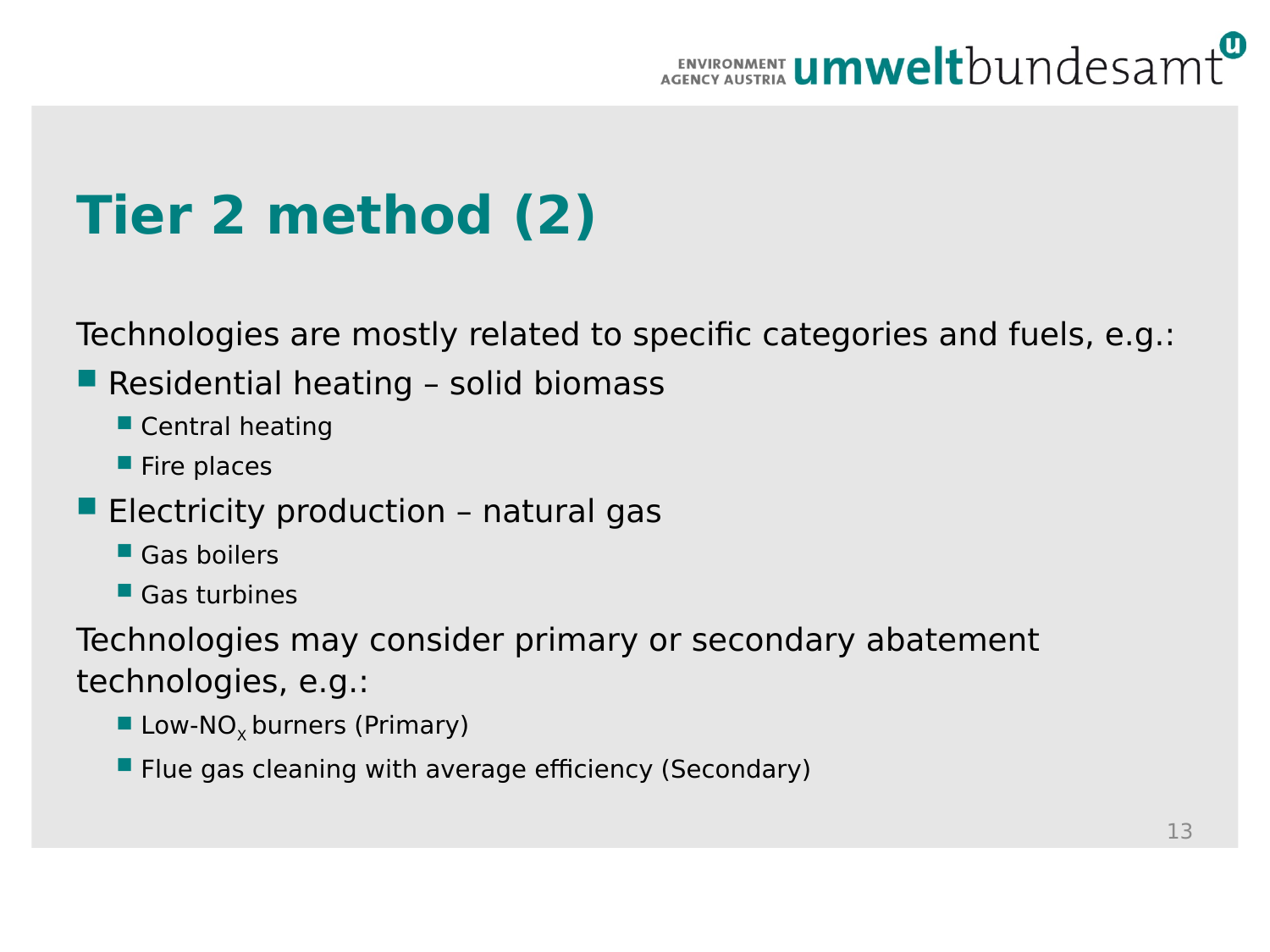

# Tier 2 method (2)
Technologies are mostly related to specific categories and fuels, e.g.:
 Residential heating – solid biomass
 Central heating
 Fire places
 Electricity production – natural gas
 Gas boilers
 Gas turbines
Technologies may consider primary or secondary abatement technologies, e.g.:
 Low-NOX burners (Primary)
 Flue gas cleaning with average efficiency (Secondary)

13